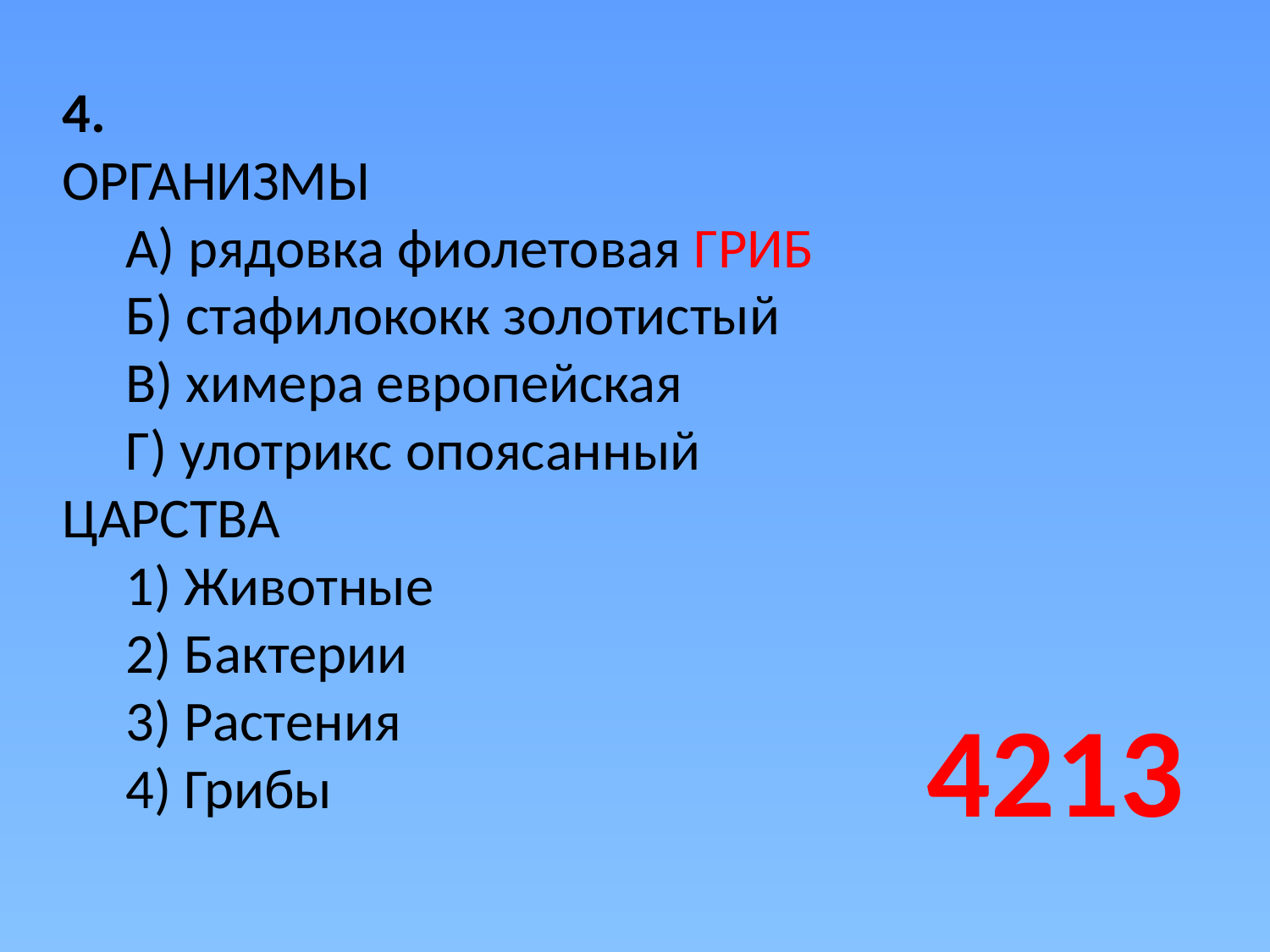

4.
ОРГАНИЗМЫ
А) рядовка фиолетовая ГРИБ
Б) стафилококк золотистый
В) химера европейская
Г) улотрикс опоясанный
ЦАРСТВА
1) Животные
2) Бактерии
3) Растения
4) Грибы
4213